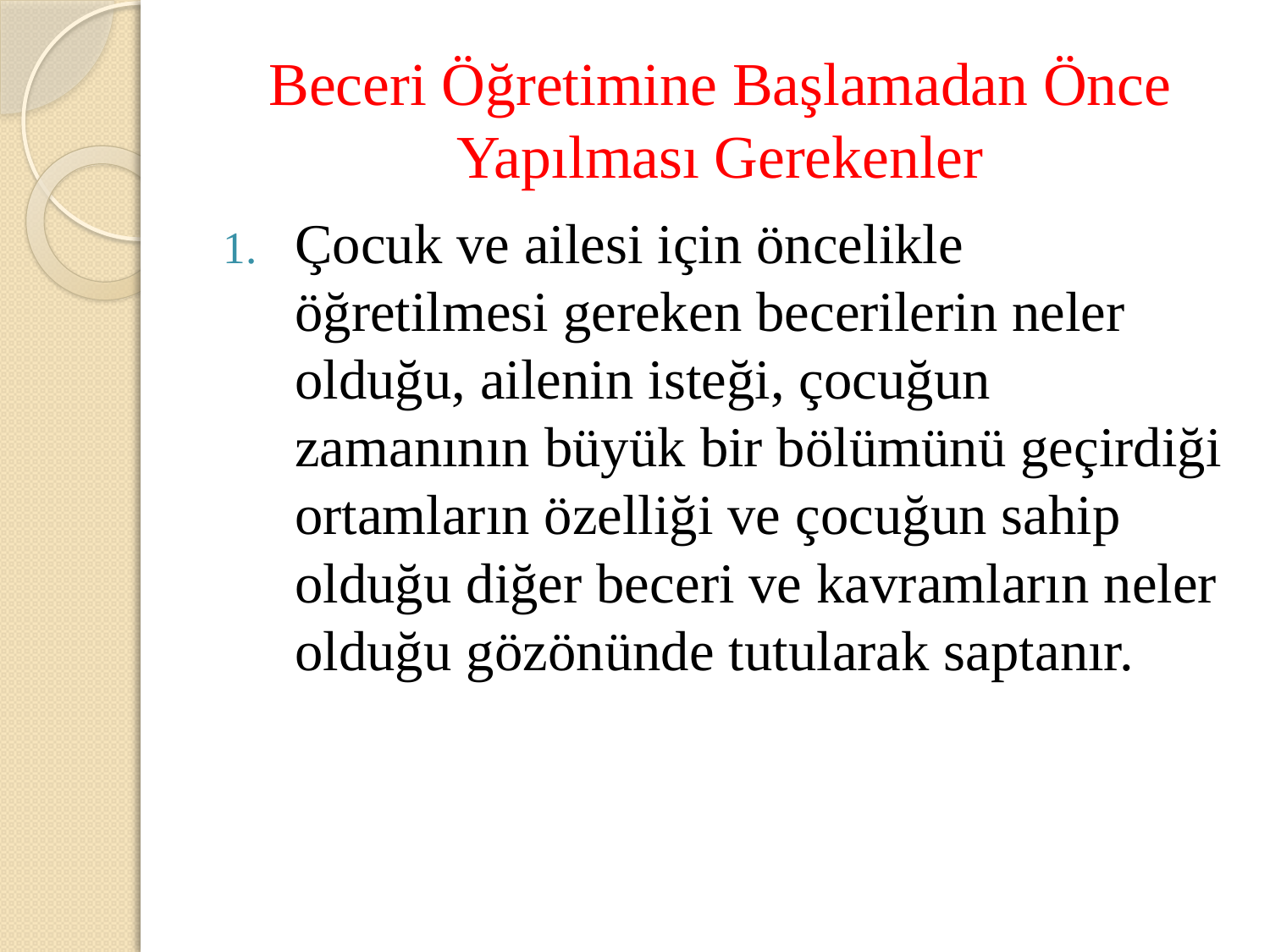

# Beceri Öğretimine Başlamadan Önce Yapılması Gerekenler
Çocuk ve ailesi için öncelikle öğretilmesi gereken becerilerin neler olduğu, ailenin isteği, çocuğun zamanının büyük bir bölümünü geçirdiği ortamların özelliği ve çocuğun sahip olduğu diğer beceri ve kavramların neler olduğu gözönünde tutularak saptanır.